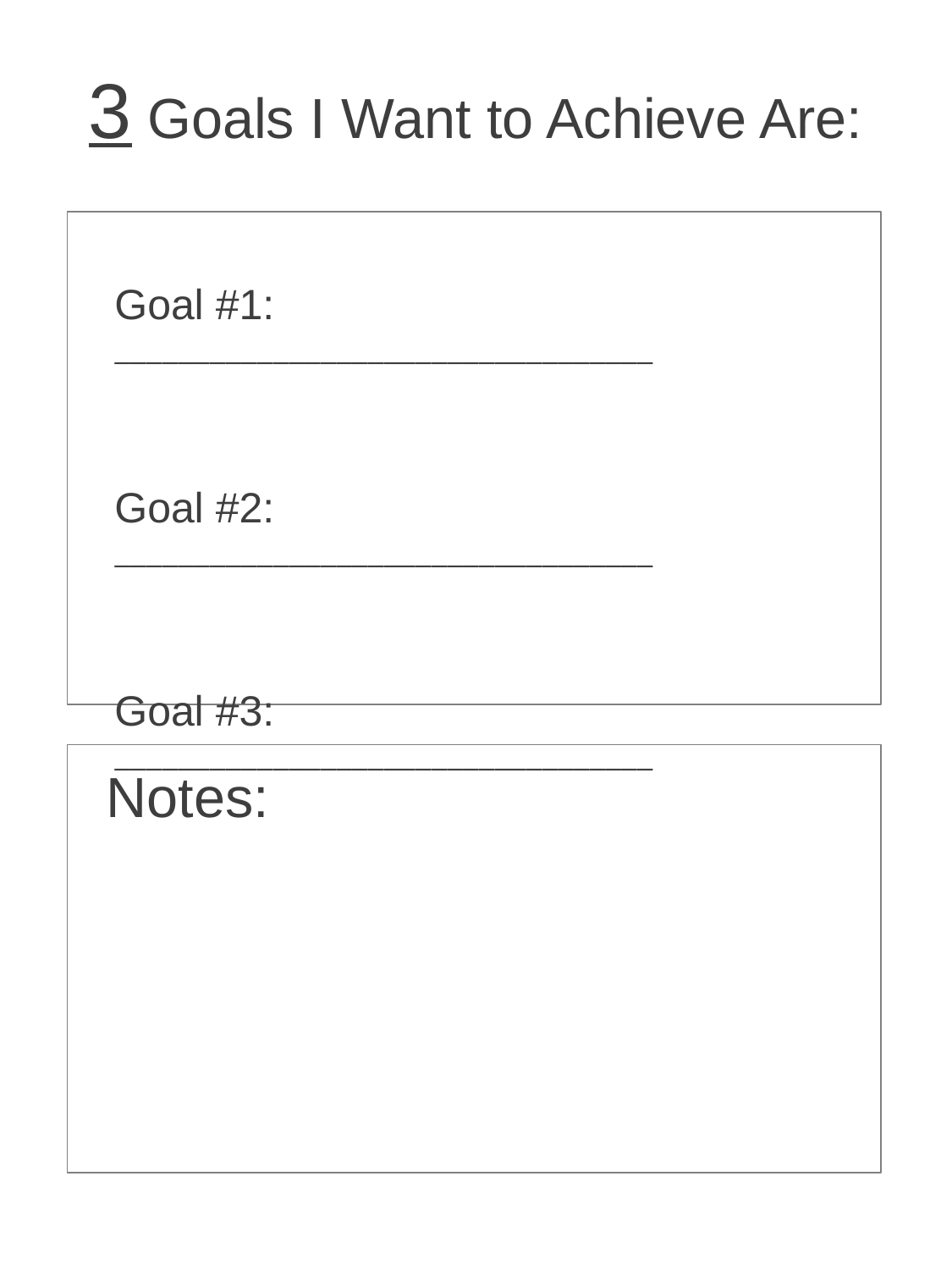

3 Goals I Want to Achieve Are:

Goal #1:  __________________________________

Goal #2:  __________________________________

Goal #3:  __________________________________

Notes: